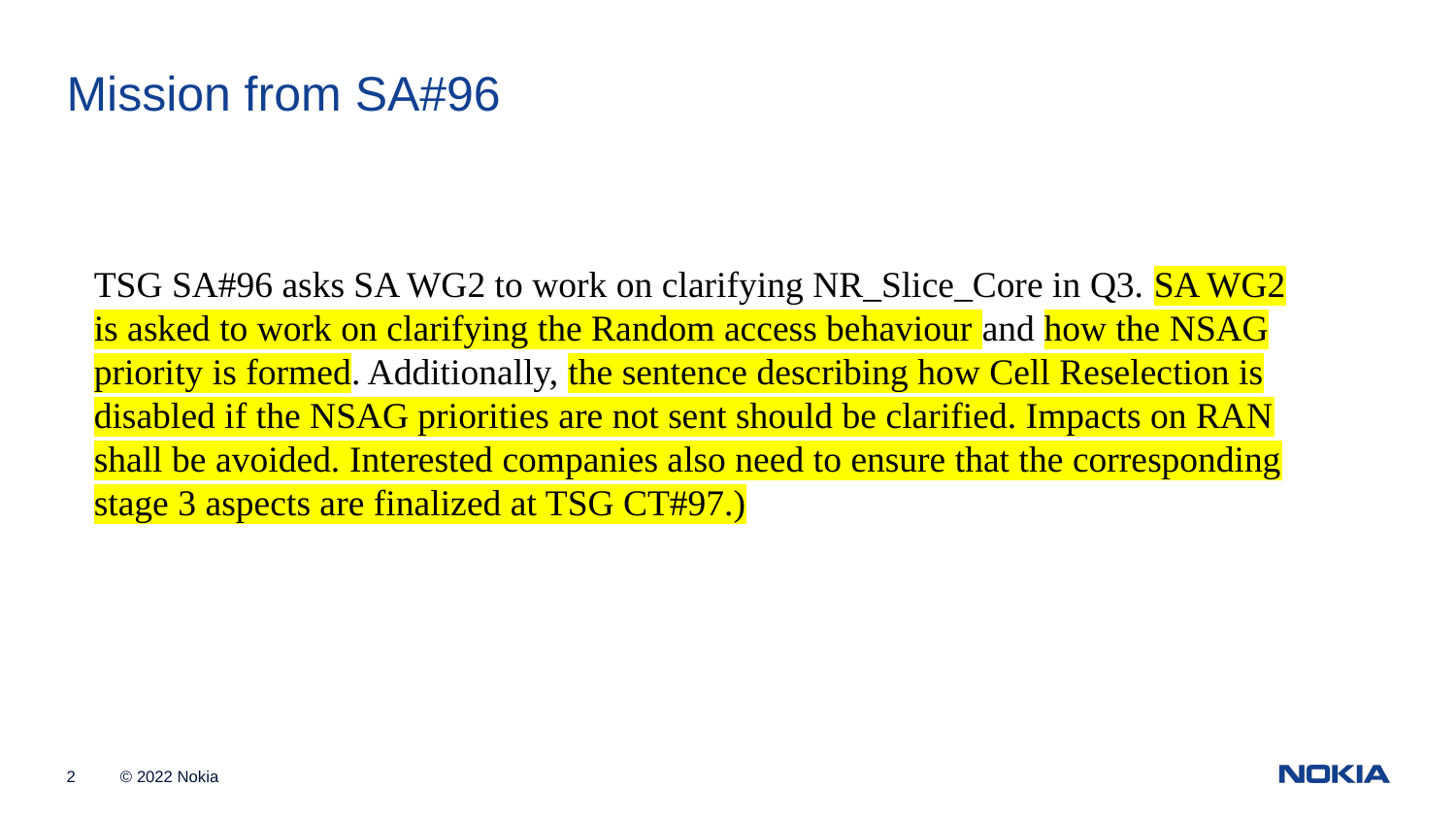

Mission from SA#96
TSG SA#96 asks SA WG2 to work on clarifying NR_Slice_Core in Q3. SA WG2 is asked to work on clarifying the Random access behaviour and how the NSAG priority is formed. Additionally, the sentence describing how Cell Reselection is disabled if the NSAG priorities are not sent should be clarified. Impacts on RAN shall be avoided. Interested companies also need to ensure that the corresponding stage 3 aspects are finalized at TSG CT#97.)